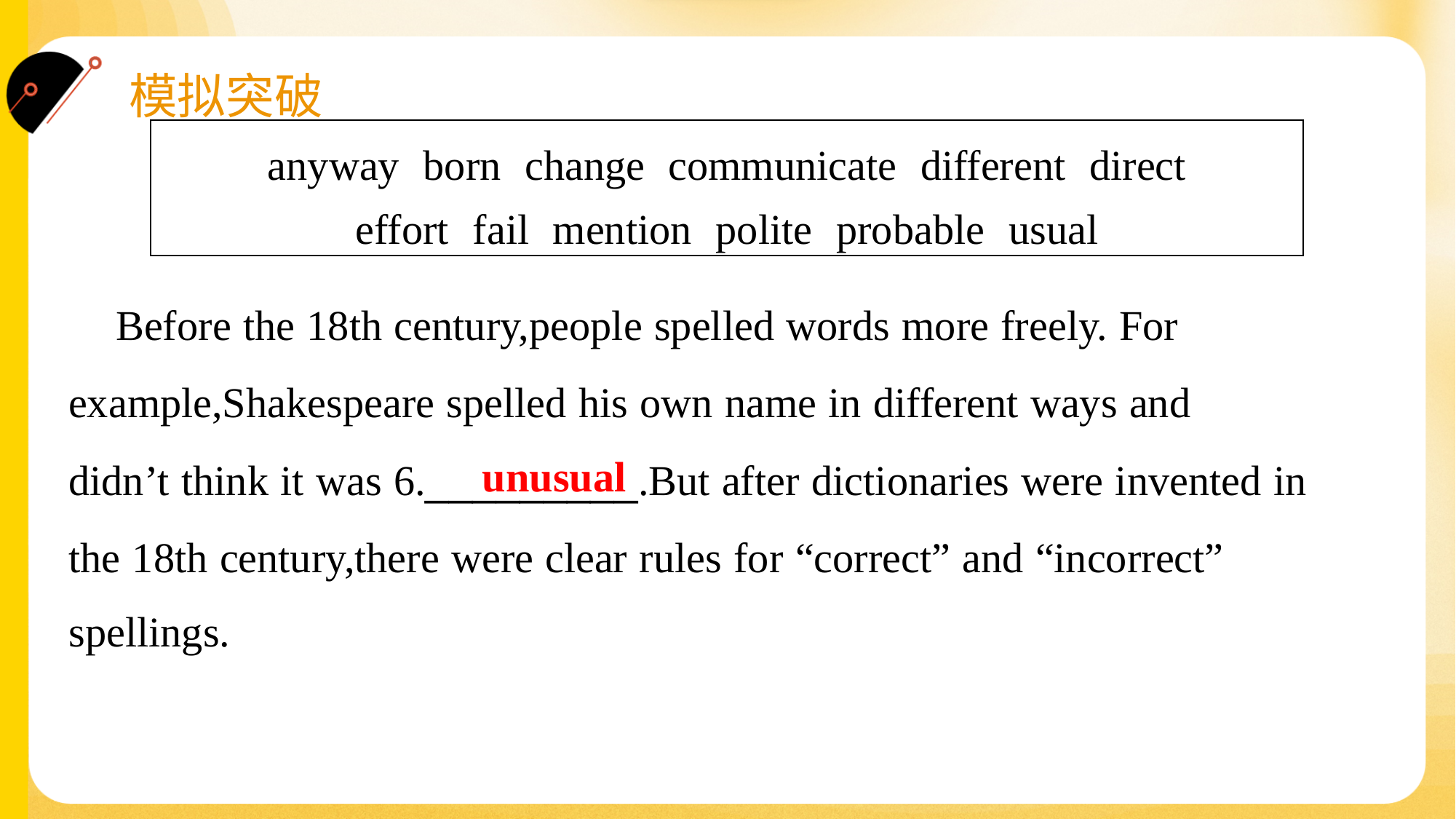

| anyway born change communicate different direct effort fail mention polite probable usual |
| --- |
    Before the 18th century,people spelled words more freely. For
example,Shakespeare spelled his own name in different ways and
didn’t think it was 6._________.But after dictionaries were invented in
the 18th century,there were clear rules for “correct” and “incorrect”
spellings.#1.1.3
unusual